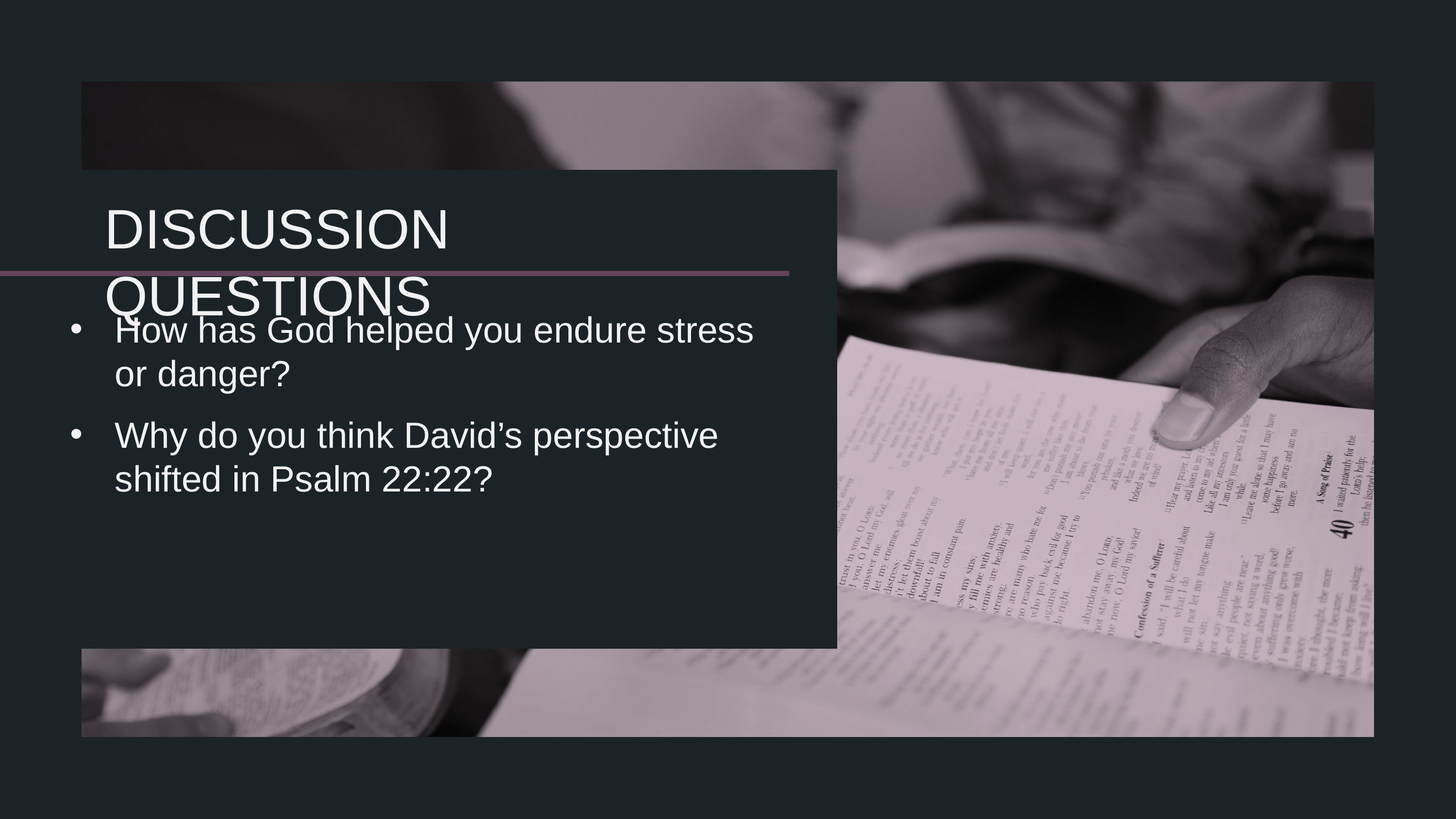

How has God helped you endure stress or danger?
Why do you think David’s perspective shifted in Psalm 22:22?